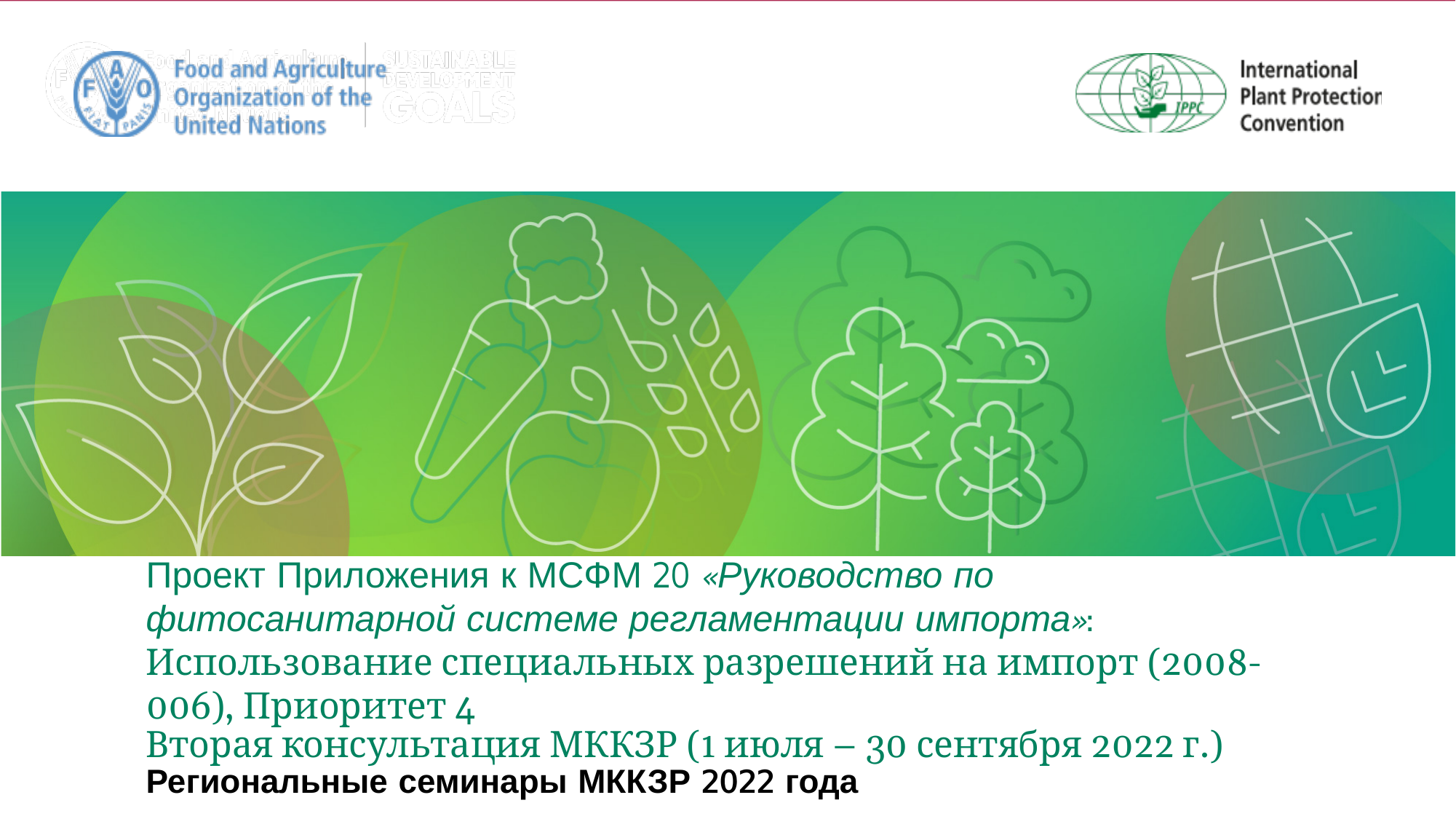

Проект Приложения к МСФМ 20 «Руководство по фитосанитарной системе регламентации импорта»: Использование специальных разрешений на импорт (2008-006), Приоритет 4
Вторая консультация МККЗР (1 июля – 30 сентября 2022 г.)
Региональные семинары МККЗР 2022 года